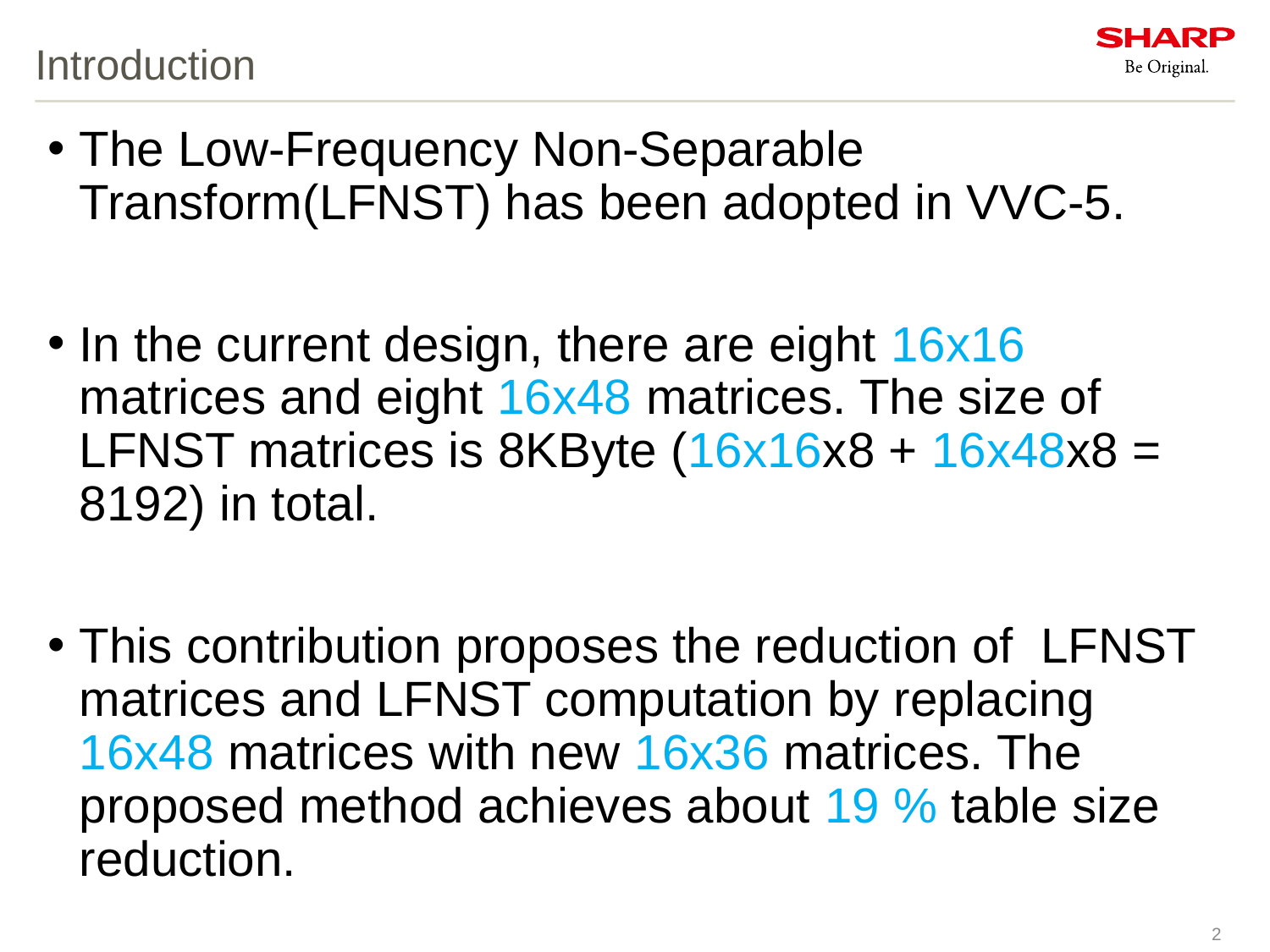

# Introduction
The Low-Frequency Non-Separable Transform(LFNST) has been adopted in VVC-5.

In the current design, there are eight 16x16 matrices and eight 16x48 matrices. The size of LFNST matrices is 8KByte (16x16x8 + 16x48x8 = 8192) in total.

This contribution proposes the reduction of  LFNST matrices and LFNST computation by replacing 16x48 matrices with new 16x36 matrices. The proposed method achieves about 19 % table size reduction.
2